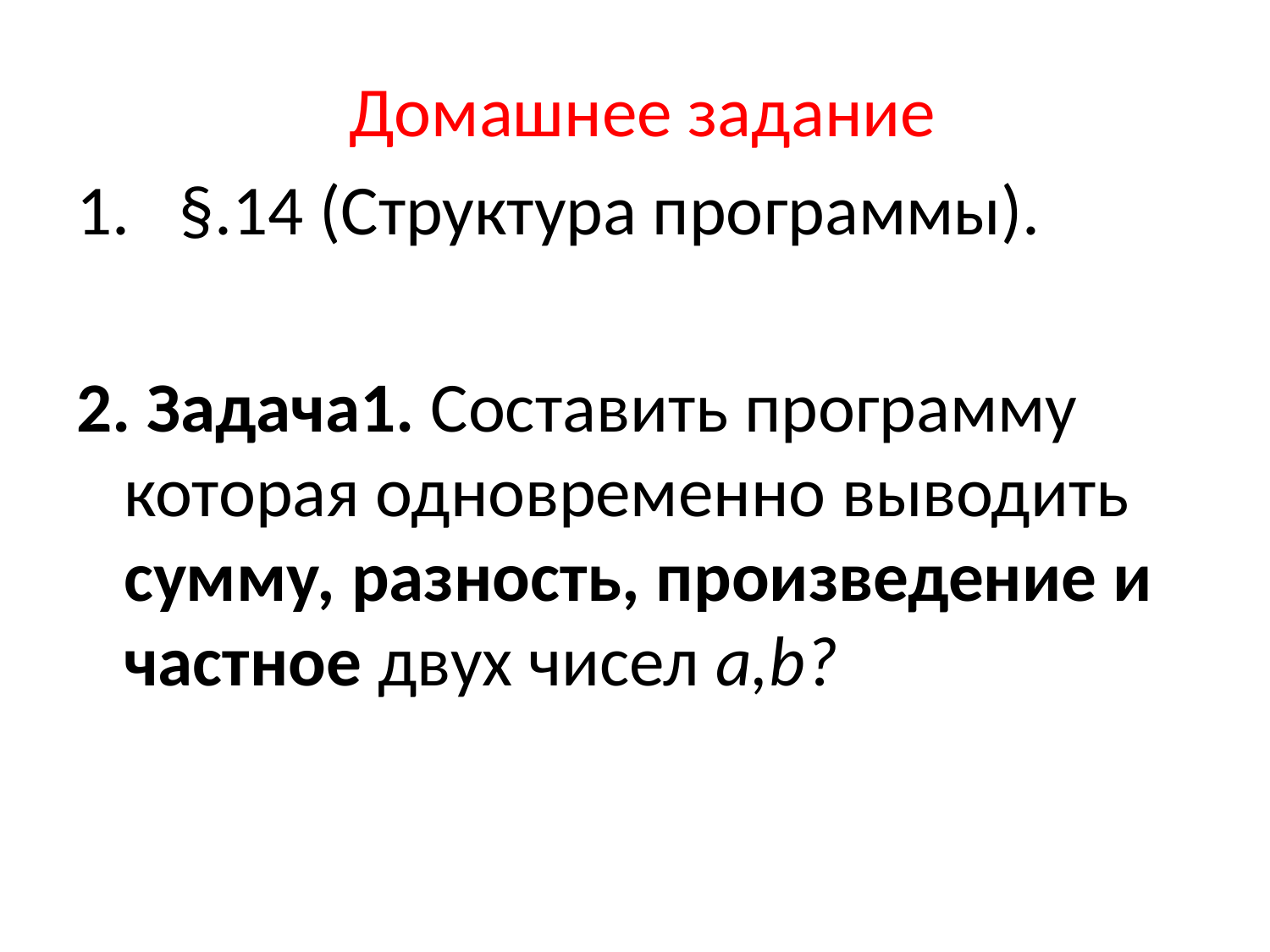

Домашнее задание
§.14 (Структура программы).

2. Задача1. Составить программу которая одновременно выводить сумму, разность, произведение и частное двух чисел a,b?